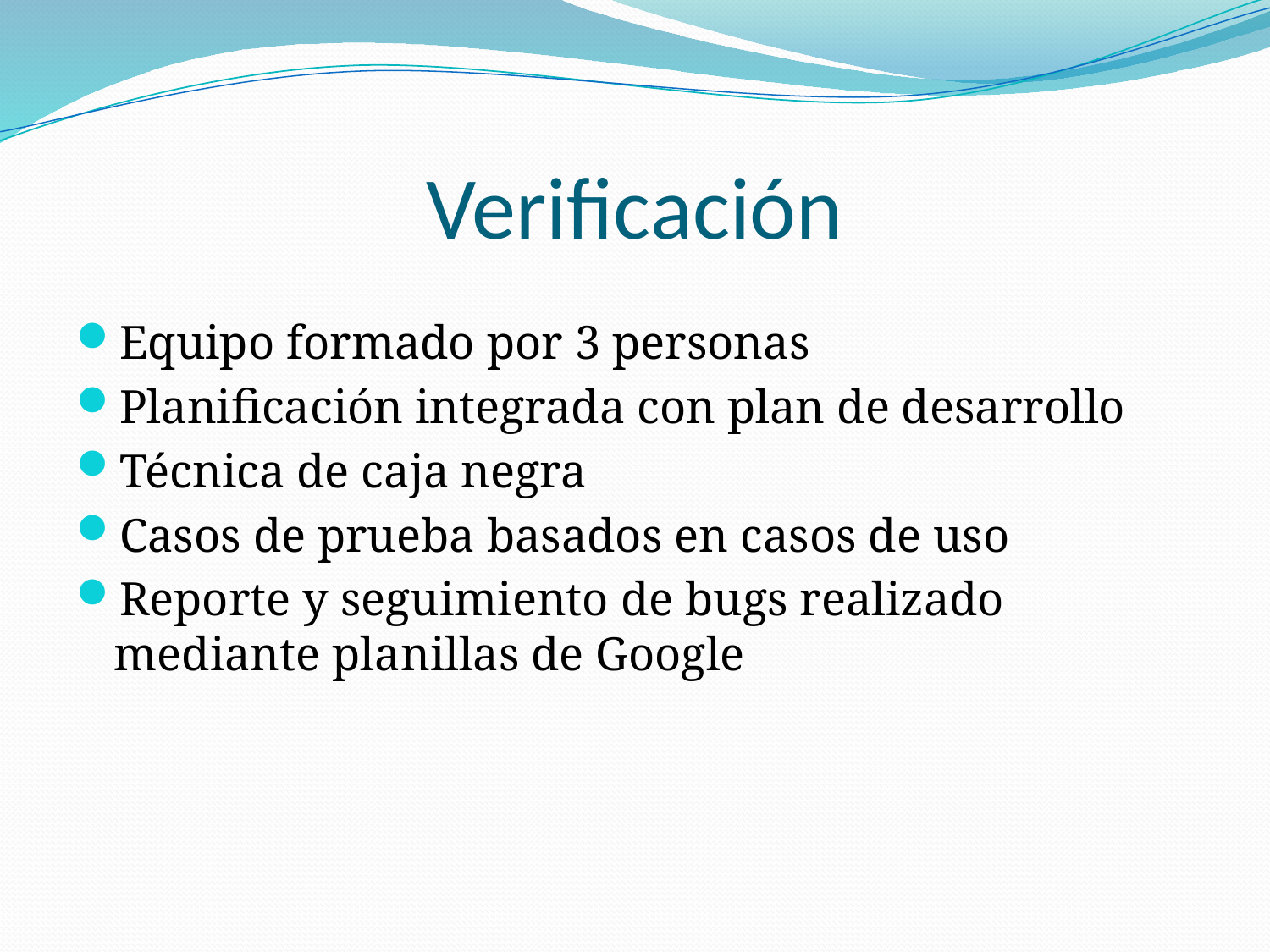

# Verificación
Equipo formado por 3 personas
Planificación integrada con plan de desarrollo
Técnica de caja negra
Casos de prueba basados en casos de uso
Reporte y seguimiento de bugs realizado mediante planillas de Google